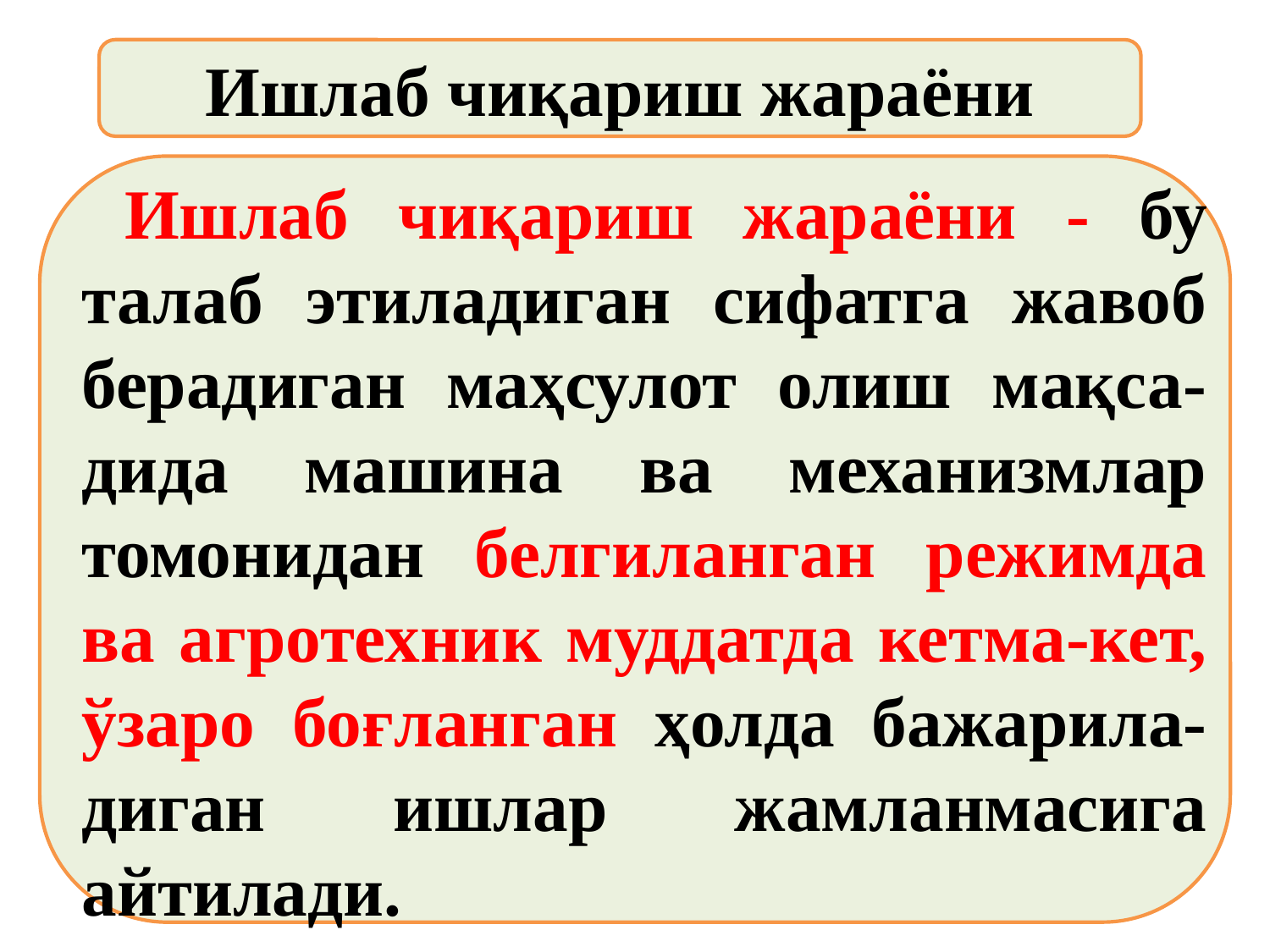

Ишлаб чиқариш жараёни

 Ишлаб чиқариш жараёни - бу талаб этиладиган сифатга жавоб берадиган маҳсулот олиш мақса-дида машина ва механизмлар томонидан белгиланган режимда ва агротехник муддатда кетма-кет, ўзаро боғланган ҳолда бажарила-диган ишлар жамланмасига айтилади.